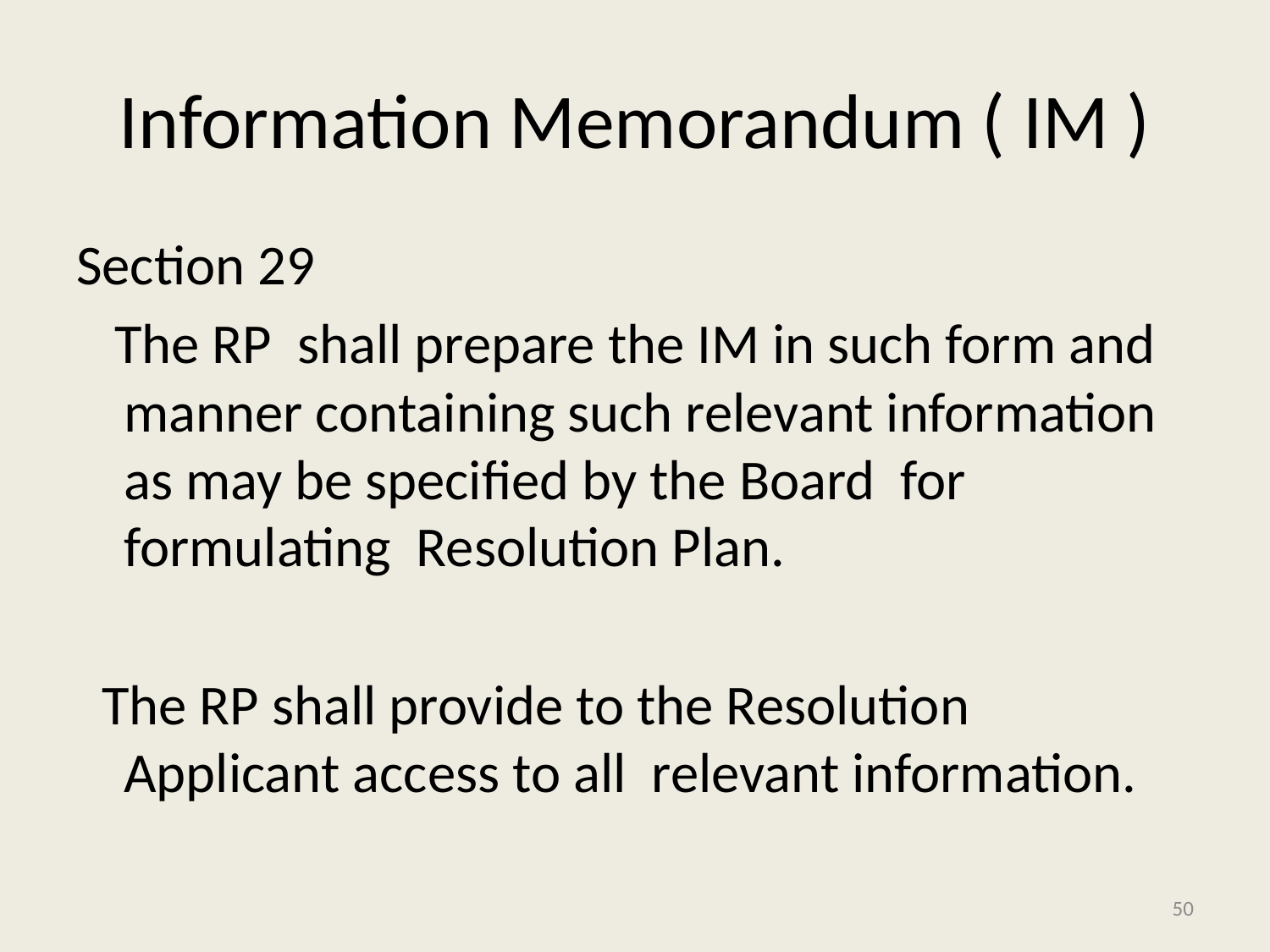

# Information Memorandum ( IM )
Section 29
   The RP  shall prepare the IM in such form and manner containing such relevant information as may be specified by the Board  for formulating  Resolution Plan.

  The RP shall provide to the Resolution Applicant access to all  relevant information.
50